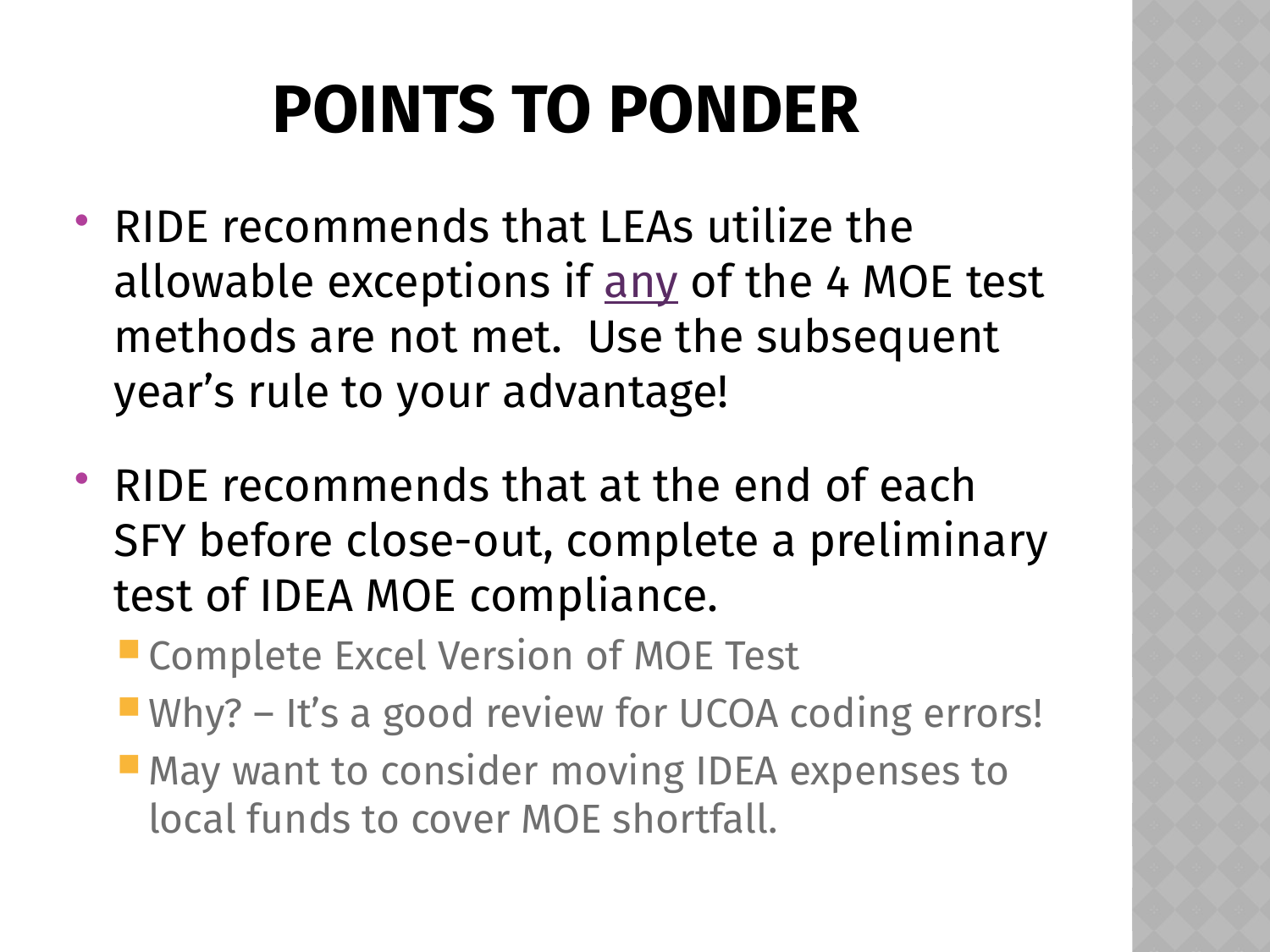

# Points to ponder
RIDE recommends that LEAs utilize the allowable exceptions if any of the 4 MOE test methods are not met.  Use the subsequent year’s rule to your advantage!

RIDE recommends that at the end of each SFY before close-out, complete a preliminary test of IDEA MOE compliance.
Complete Excel Version of MOE Test
Why? – It’s a good review for UCOA coding errors!
May want to consider moving IDEA expenses to local funds to cover MOE shortfall.